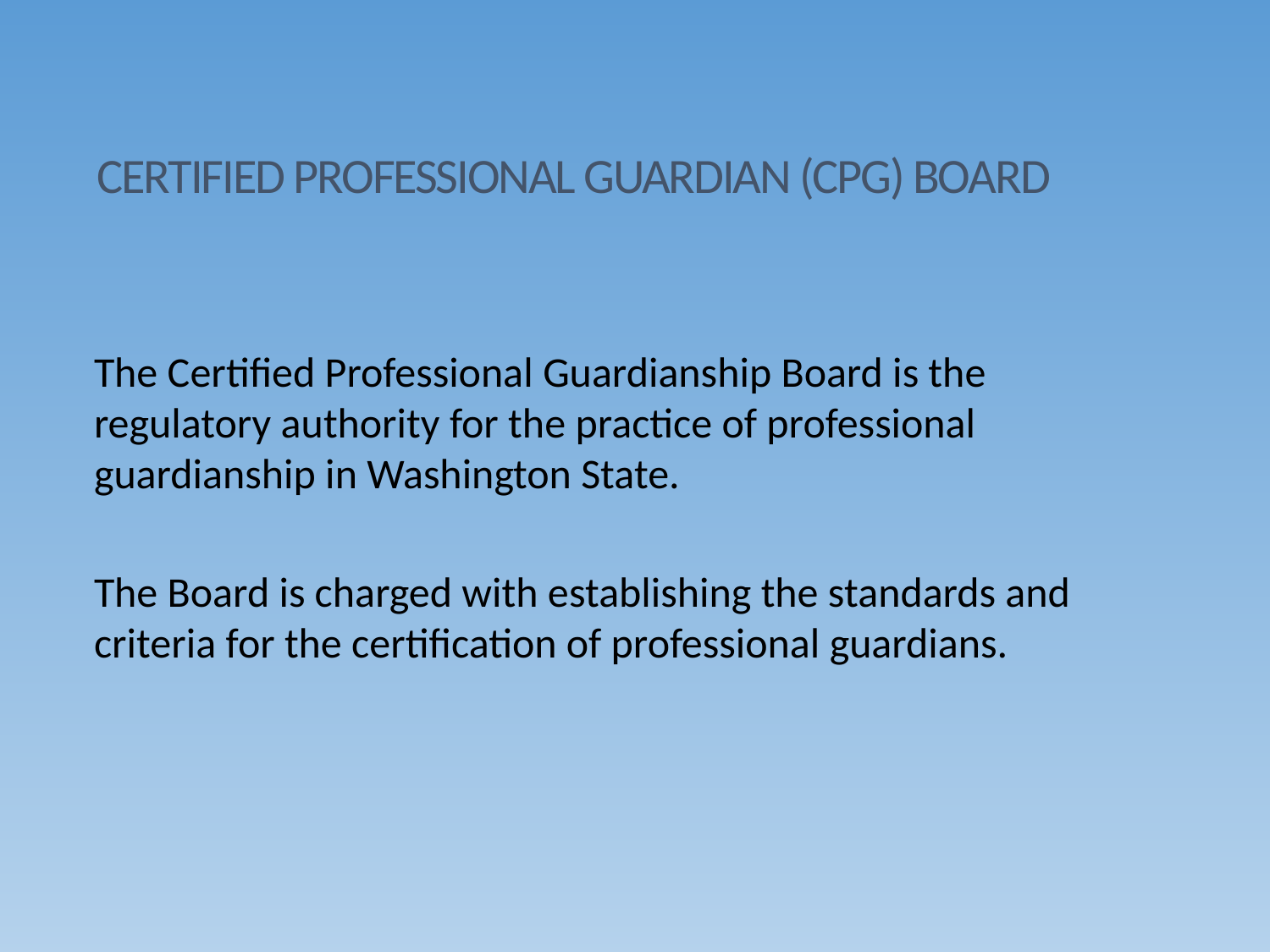

CERTIFIED PROFESSIONAL GUARDIAN (CPG) BOARD
The Certified Professional Guardianship Board is the regulatory authority for the practice of professional guardianship in Washington State.

The Board is charged with establishing the standards and criteria for the certification of professional guardians.